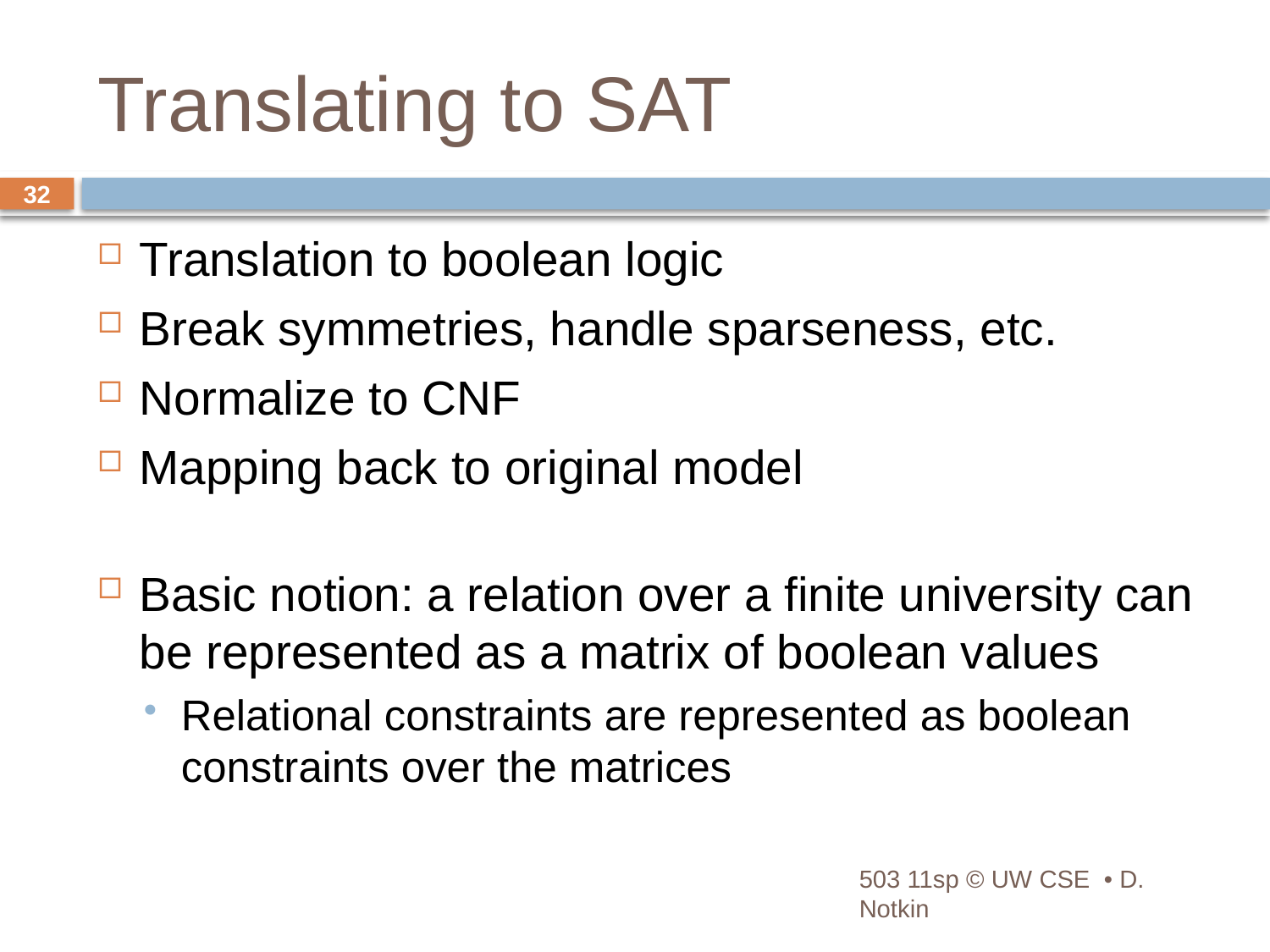

# Translating to SAT
32
Translation to boolean logic
Break symmetries, handle sparseness, etc.
Normalize to CNF
Mapping back to original model
Basic notion: a relation over a finite university can be represented as a matrix of boolean values
Relational constraints are represented as boolean constraints over the matrices
503 11sp © UW CSE  • D. Notkin